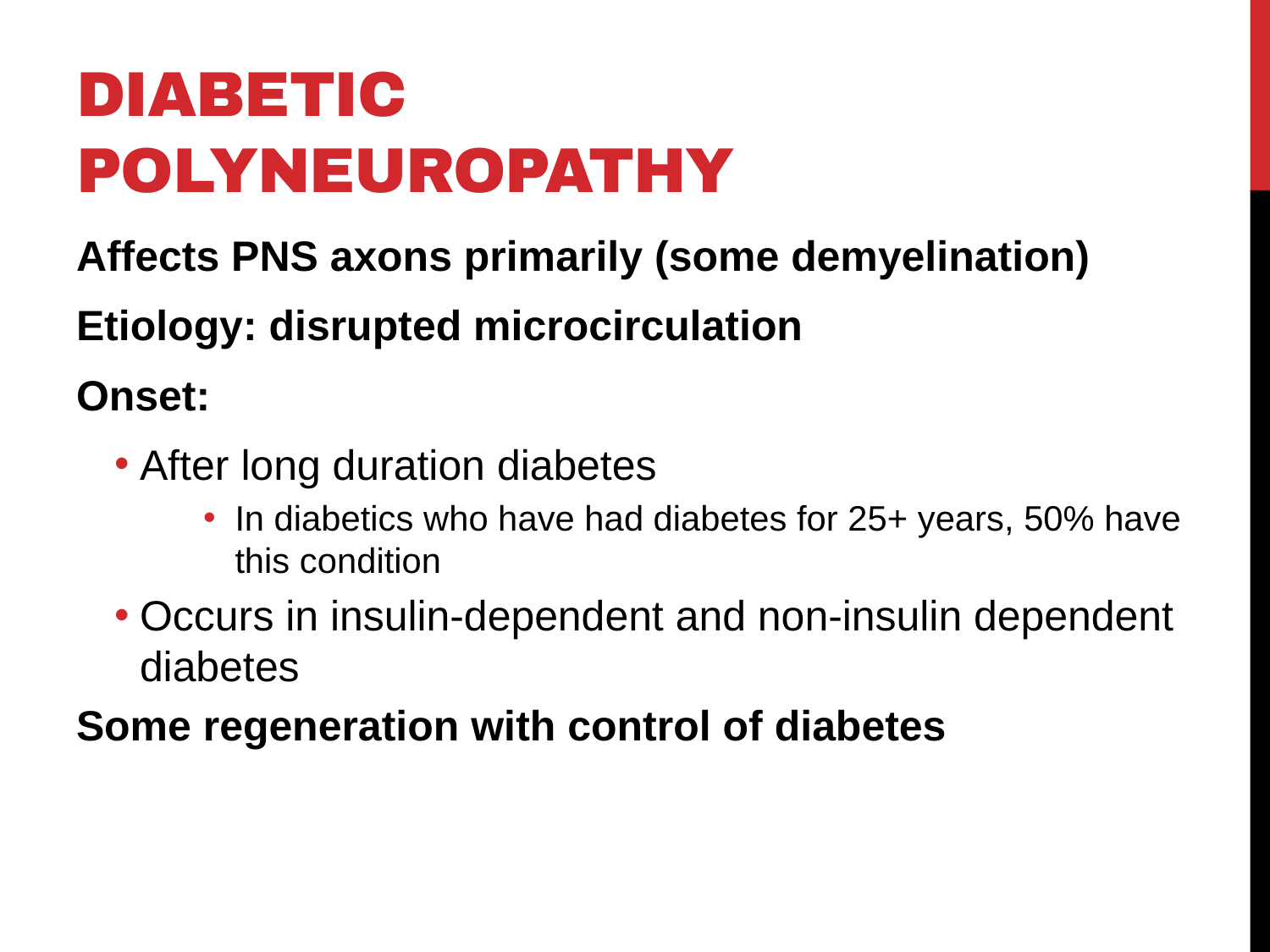

# Diabetic Polyneuropathy
Affects PNS axons primarily (some demyelination)
Etiology: disrupted microcirculation
Onset:
After long duration diabetes
In diabetics who have had diabetes for 25+ years, 50% have this condition
Occurs in insulin-dependent and non-insulin dependent diabetes
Some regeneration with control of diabetes